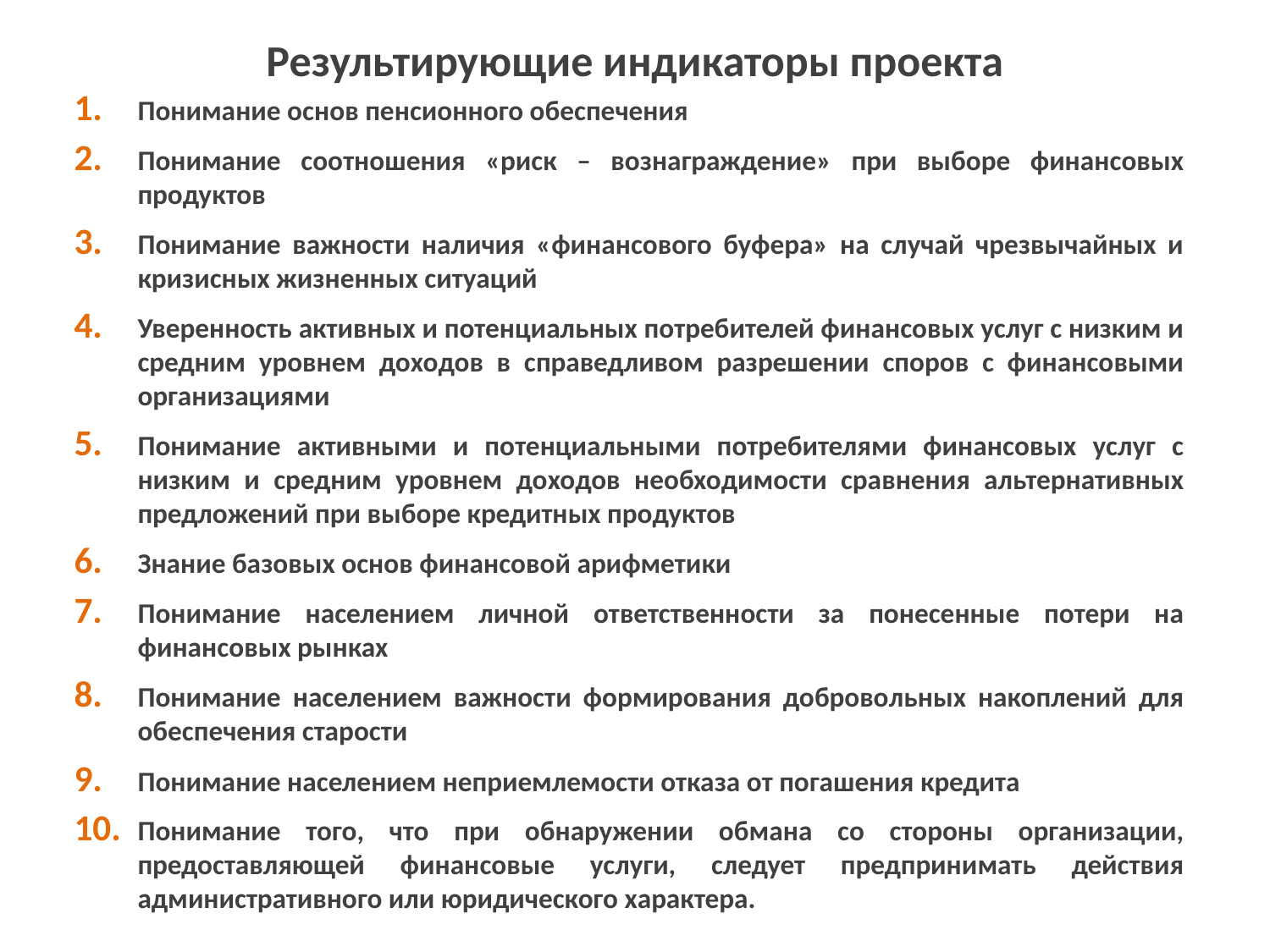

# Результирующие индикаторы проекта
Понимание основ пенсионного обеспечения
Понимание соотношения «риск – вознаграждение» при выборе финансовых продуктов
Понимание важности наличия «финансового буфера» на случай чрезвычайных и кризисных жизненных ситуаций
Уверенность активных и потенциальных потребителей финансовых услуг с низким и средним уровнем доходов в справедливом разрешении споров с финансовыми организациями
Понимание активными и потенциальными потребителями финансовых услуг с низким и средним уровнем доходов необходимости сравнения альтернативных предложений при выборе кредитных продуктов
Знание базовых основ финансовой арифметики
Понимание населением личной ответственности за понесенные потери на финансовых рынках
Понимание населением важности формирования добровольных накоплений для обеспечения старости
Понимание населением неприемлемости отказа от погашения кредита
Понимание того, что при обнаружении обмана со стороны организации, предоставляющей финансовые услуги, следует предпринимать действия административного или юридического характера.